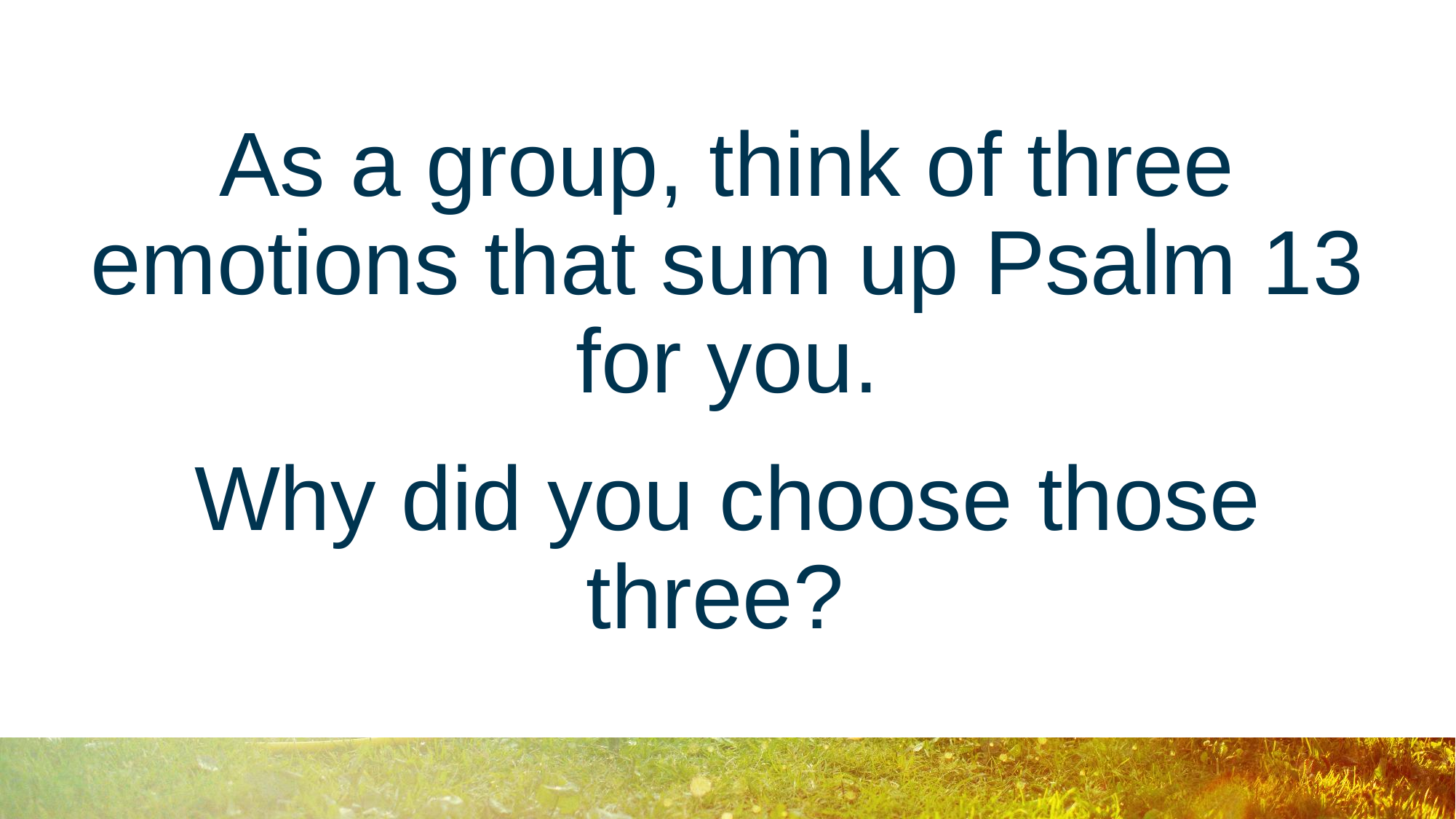

# As a group, think of three emotions that sum up Psalm 13 for you. Why did you choose those three?